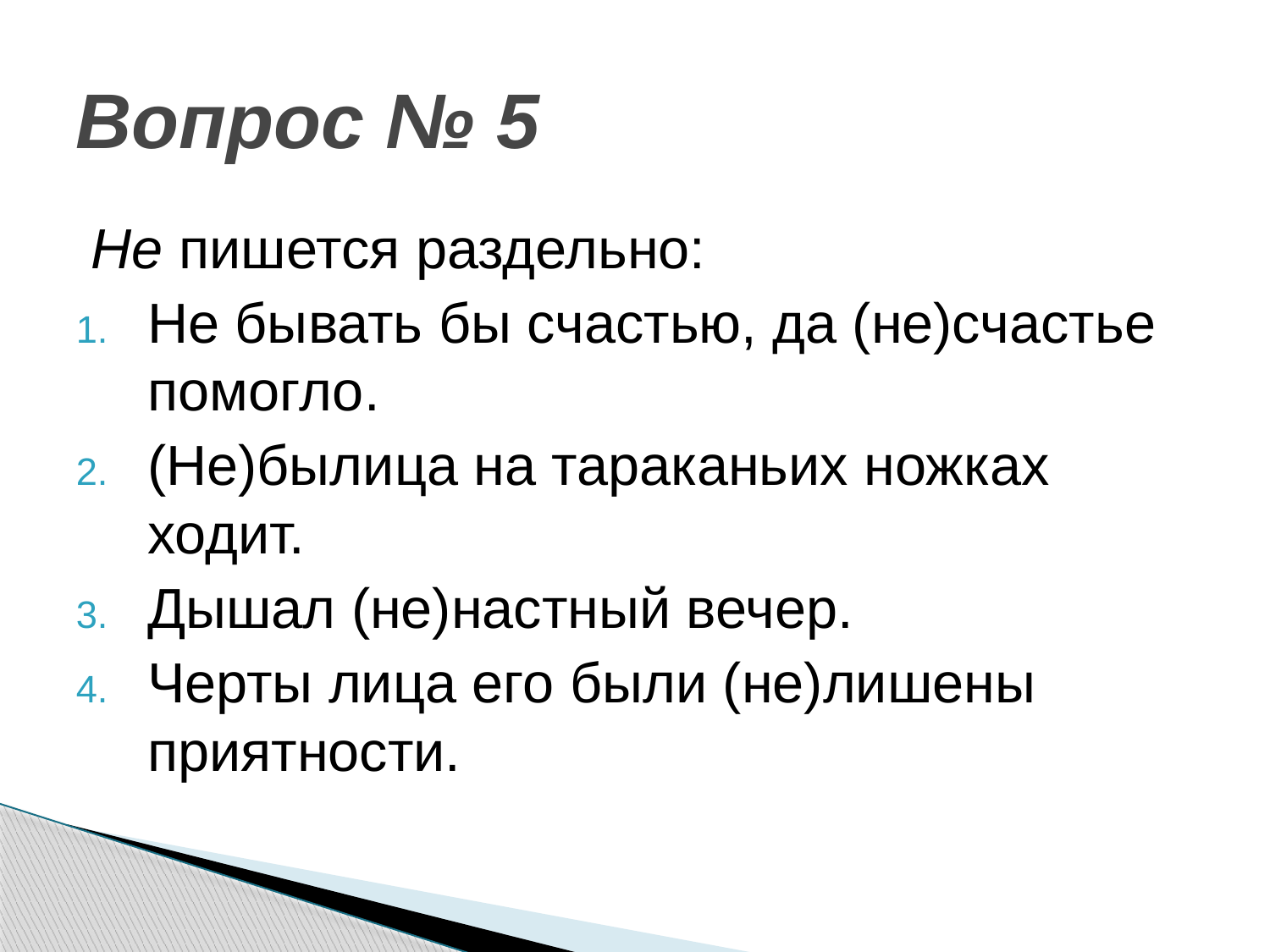

# Вопрос № 5
Не пишется раздельно:
Не бывать бы счастью, да (не)счастье помогло.
(Не)былица на тараканьих ножках ходит.
Дышал (не)настный вечер.
Черты лица его были (не)лишены приятности.